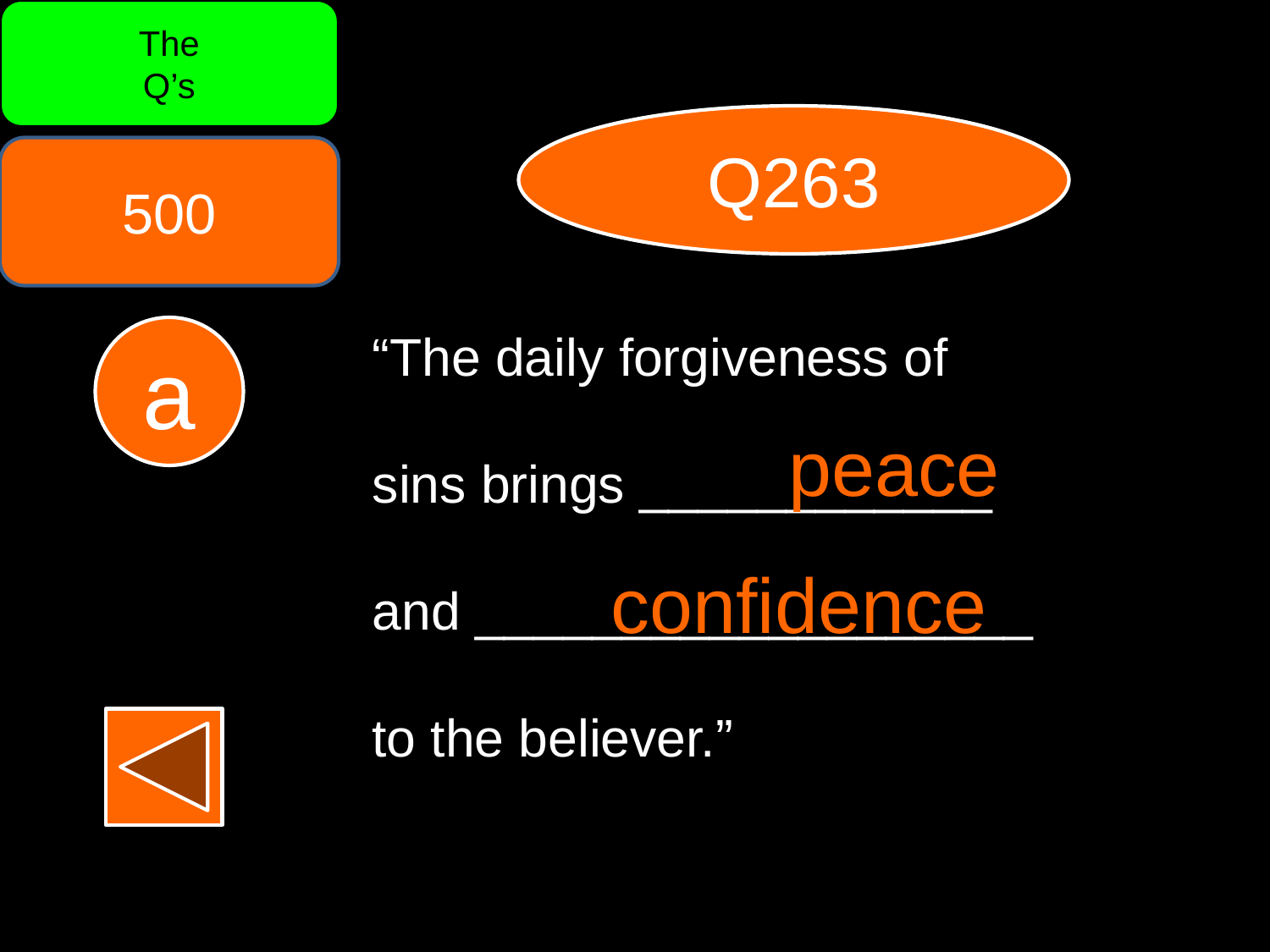

The
Q’s
Q263
500
a
“The daily forgiveness of

sins brings ____________

and ___________________

to the believer.”
peace
confidence